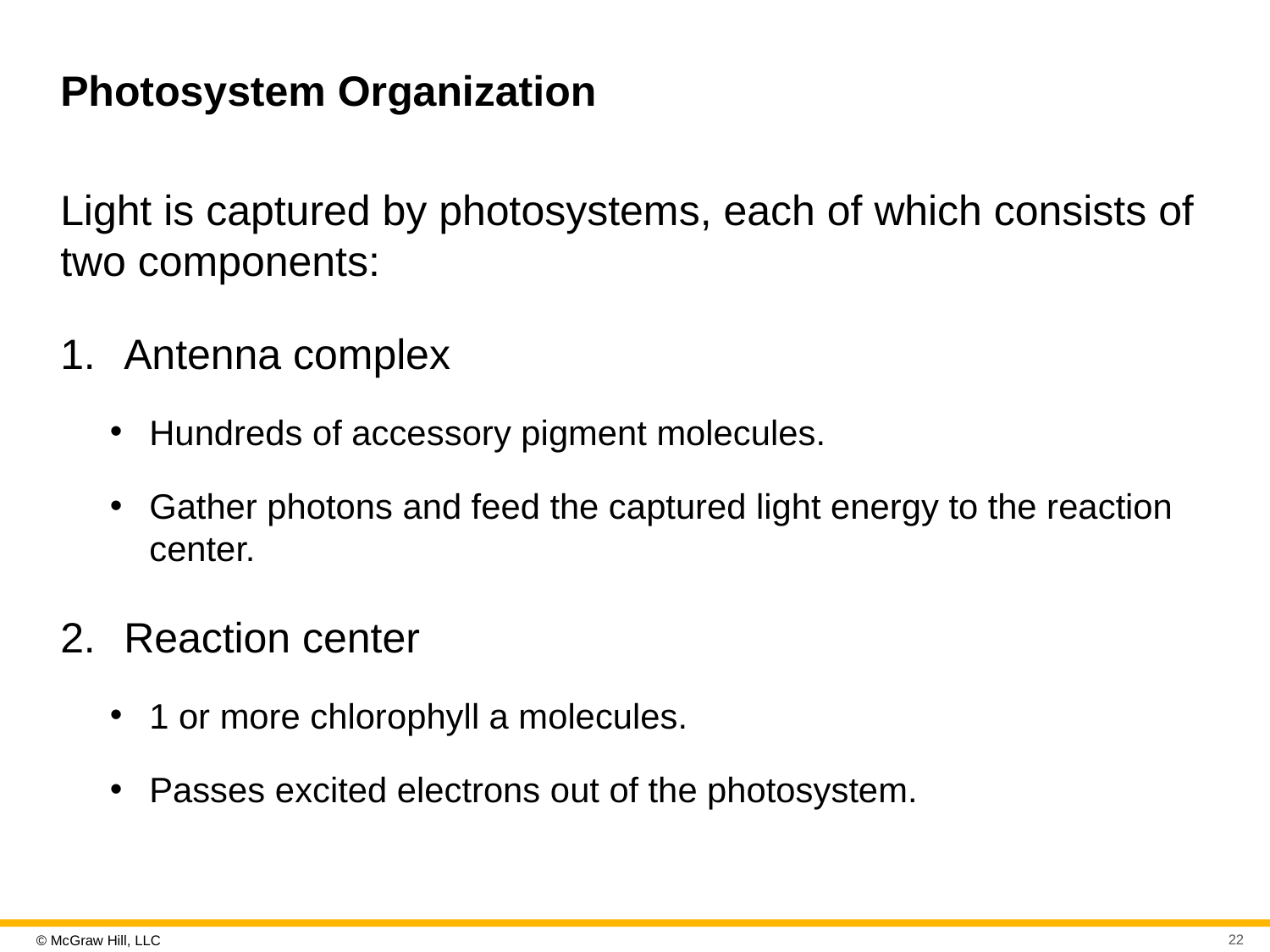

# Photosystem Organization
Light is captured by photosystems, each of which consists of two components:
Antenna complex
Hundreds of accessory pigment molecules.
Gather photons and feed the captured light energy to the reaction center.
Reaction center
1 or more chlorophyll a molecules.
Passes excited electrons out of the photosystem.
22